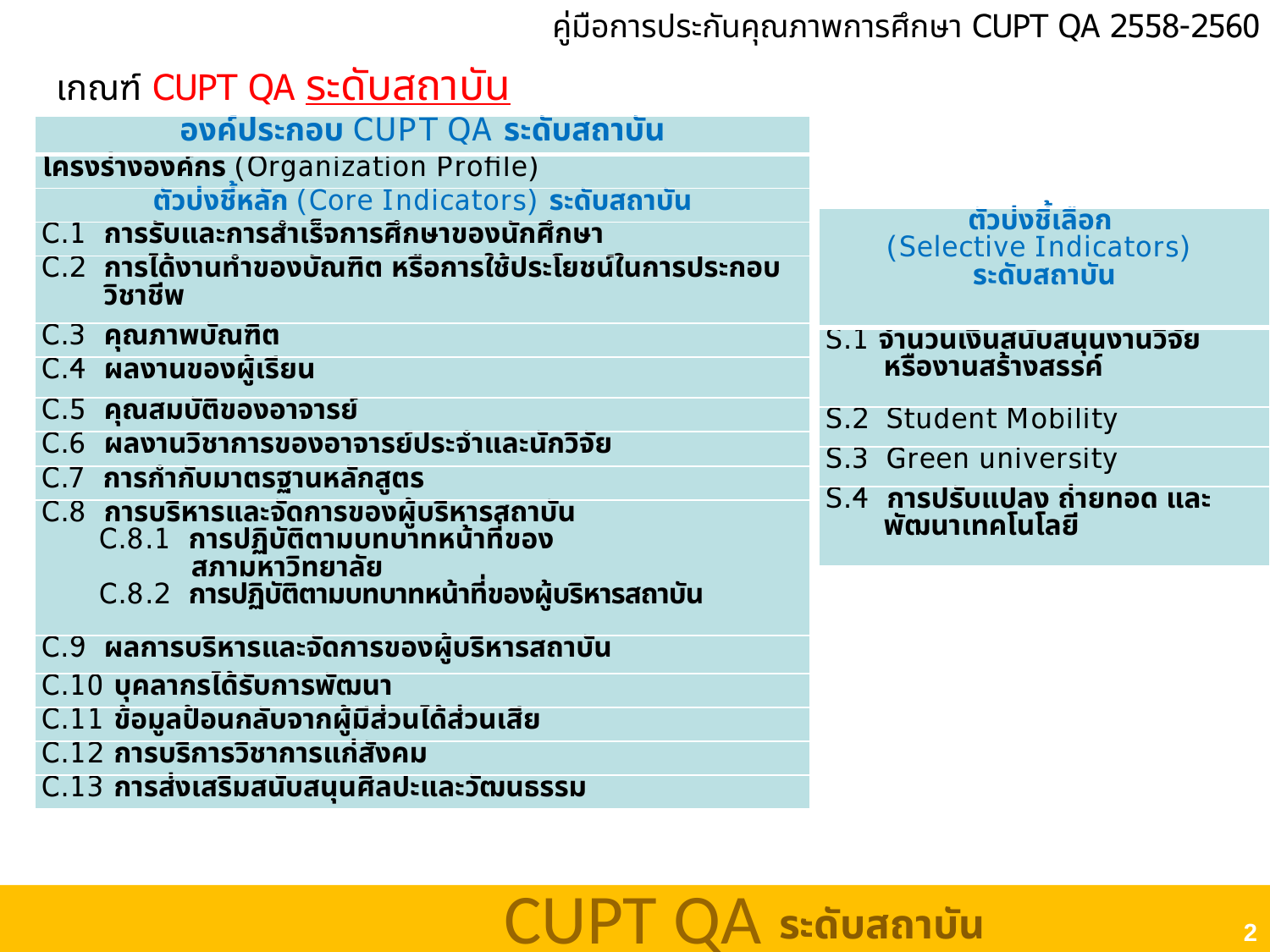

คู่มือการประกันคุณภาพการศึกษา CUPT QA 2558-2560
เกณฑ์ CUPT QA ระดับสถาบัน
| องค์ประกอบ CUPT QA ระดับสถาบัน |
| --- |
| โครงร่างองค์กร (Organization Profile) |
| ตัวบ่งชี้หลัก (Core Indicators) ระดับสถาบัน |
| C.1 การรับและการสำเร็จการศึกษาของนักศึกษา |
| C.2 การได้งานทำของบัณฑิต หรือการใช้ประโยชน์ในการประกอบวิชาชีพ |
| C.3 คุณภาพบัณฑิต |
| C.4 ผลงานของผู้เรียน |
| C.5 คุณสมบัติของอาจารย์ |
| C.6 ผลงานวิชาการของอาจารย์ประจำและนักวิจัย |
| C.7 การกำกับมาตรฐานหลักสูตร |
| C.8 การบริหารและจัดการของผู้บริหารสถาบัน C.8.1 การปฏิบัติตามบทบาทหน้าที่ของ สภามหาวิทยาลัย C.8.2 การปฏิบัติตามบทบาทหน้าที่ของผู้บริหารสถาบัน |
| C.9 ผลการบริหารและจัดการของผู้บริหารสถาบัน |
| C.10 บุคลากรได้รับการพัฒนา |
| C.11 ข้อมูลป้อนกลับจากผู้มีส่วนได้ส่วนเสีย |
| C.12 การบริการวิชาการแก่สังคม |
| C.13 การส่งเสริมสนับสนุนศิลปะและวัฒนธรรม |
| ตัวบ่งชี้เลือก (Selective Indicators) ระดับสถาบัน |
| --- |
| S.1 จำนวนเงินสนับสนุนงานวิจัย หรืองานสร้างสรรค์ |
| S.2 Student Mobility |
| S.3 Green university |
| S.4 การปรับแปลง ถ่ายทอด และ พัฒนาเทคโนโลยี |
2